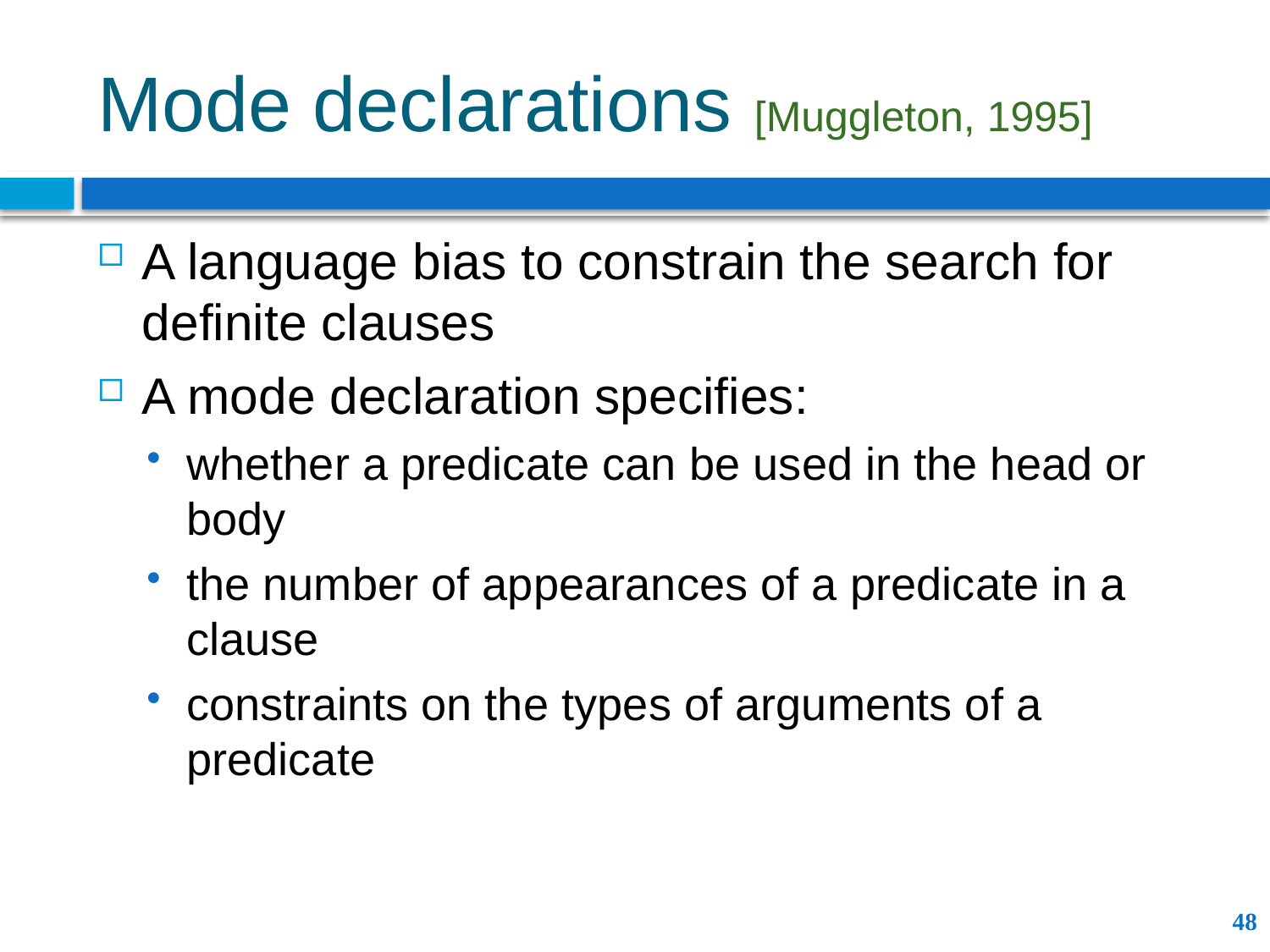

# Mode declarations [Muggleton, 1995]
A language bias to constrain the search for definite clauses
A mode declaration specifies:
whether a predicate can be used in the head or body
the number of appearances of a predicate in a clause
constraints on the types of arguments of a predicate

48